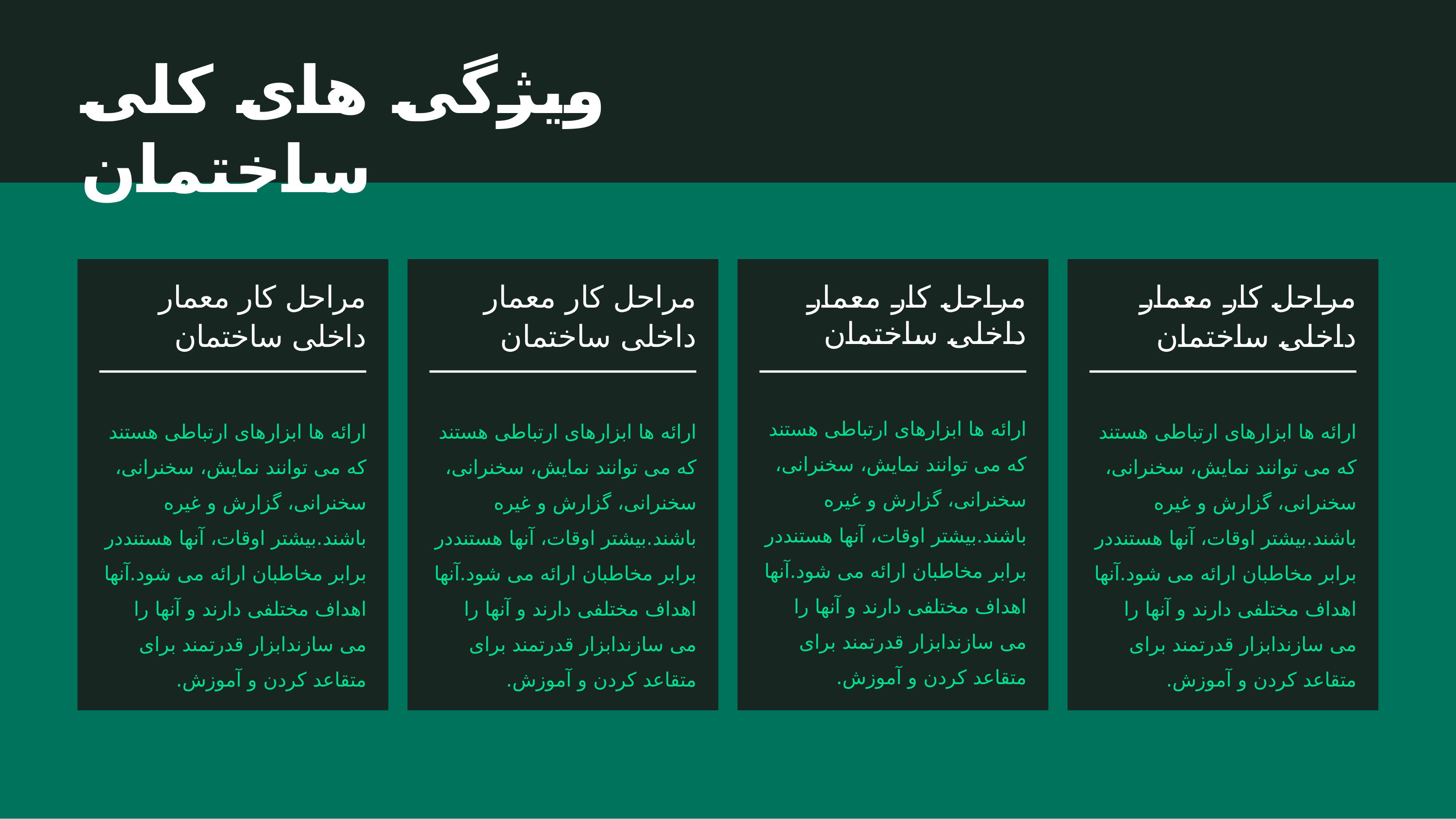

# ویژگی های کلی ساختمان

مراحل کار معمار داخلی ساختمان

ارائه ها ابزارهای ارتباطی هستند که می توانند نمایش، سخنرانی، سخنرانی، گزارش و غیره باشند.بیشتر اوقات، آنها هستنددر برابر مخاطبان ارائه می شود.آنها اهداف مختلفی دارند و آنها را می سازندابزار قدرتمند برای متقاعد کردن و آموزش.

مراحل کار معمار داخلی ساختمان

ارائه ها ابزارهای ارتباطی هستند که می توانند نمایش، سخنرانی، سخنرانی، گزارش و غیره باشند.بیشتر اوقات، آنها هستنددر برابر مخاطبان ارائه می شود.آنها اهداف مختلفی دارند و آنها را می سازندابزار قدرتمند برای متقاعد کردن و آموزش.

مراحل کار معمار داخلی ساختمان

ارائه ها ابزارهای ارتباطی هستند که می توانند نمایش، سخنرانی، سخنرانی، گزارش و غیره باشند.بیشتر اوقات، آنها هستنددر برابر مخاطبان ارائه می شود.آنها اهداف مختلفی دارند و آنها را می سازندابزار قدرتمند برای متقاعد کردن و آموزش.

مراحل کار معمار داخلی ساختمان

ارائه ها ابزارهای ارتباطی هستند که می توانند نمایش، سخنرانی، سخنرانی، گزارش و غیره باشند.بیشتر اوقات، آنها هستنددر برابر مخاطبان ارائه می شود.آنها اهداف مختلفی دارند و آنها را می سازندابزار قدرتمند برای متقاعد کردن و آموزش.